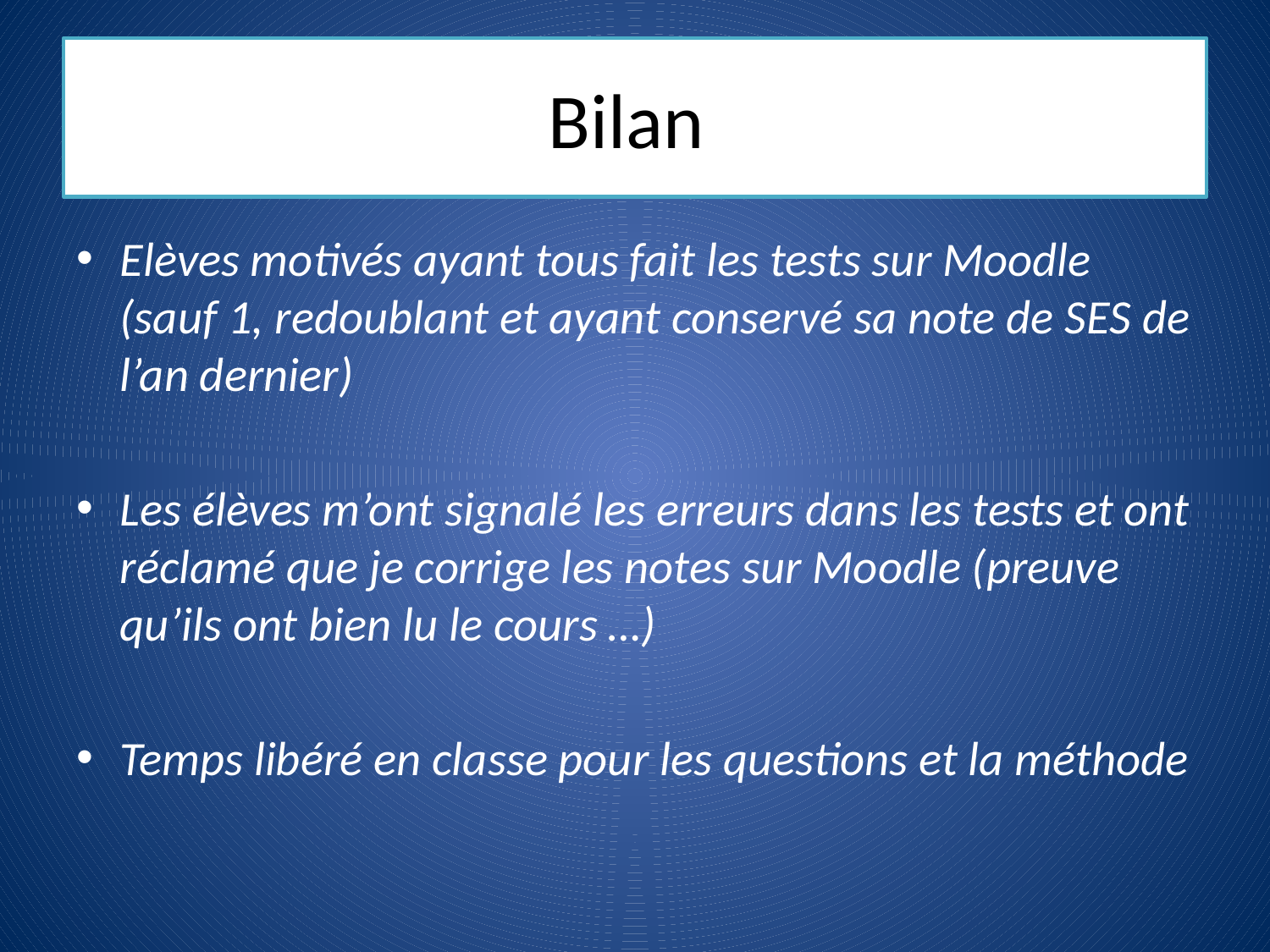

# Bilan
Elèves motivés ayant tous fait les tests sur Moodle (sauf 1, redoublant et ayant conservé sa note de SES de l’an dernier)

Les élèves m’ont signalé les erreurs dans les tests et ont réclamé que je corrige les notes sur Moodle (preuve qu’ils ont bien lu le cours …)

Temps libéré en classe pour les questions et la méthode